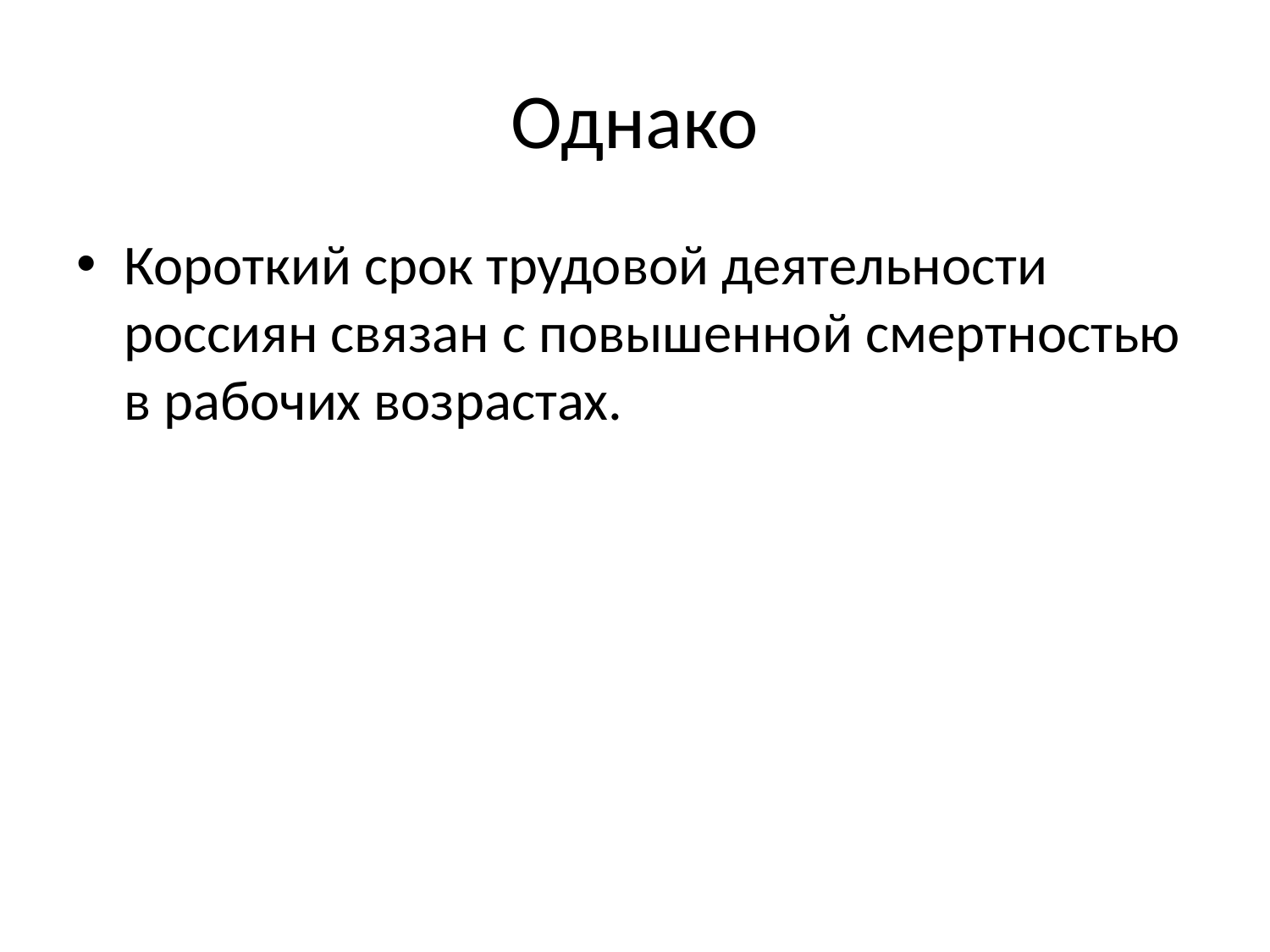

# Однако
Короткий срок трудовой деятельности россиян связан с повышенной смертностью в рабочих возрастах.